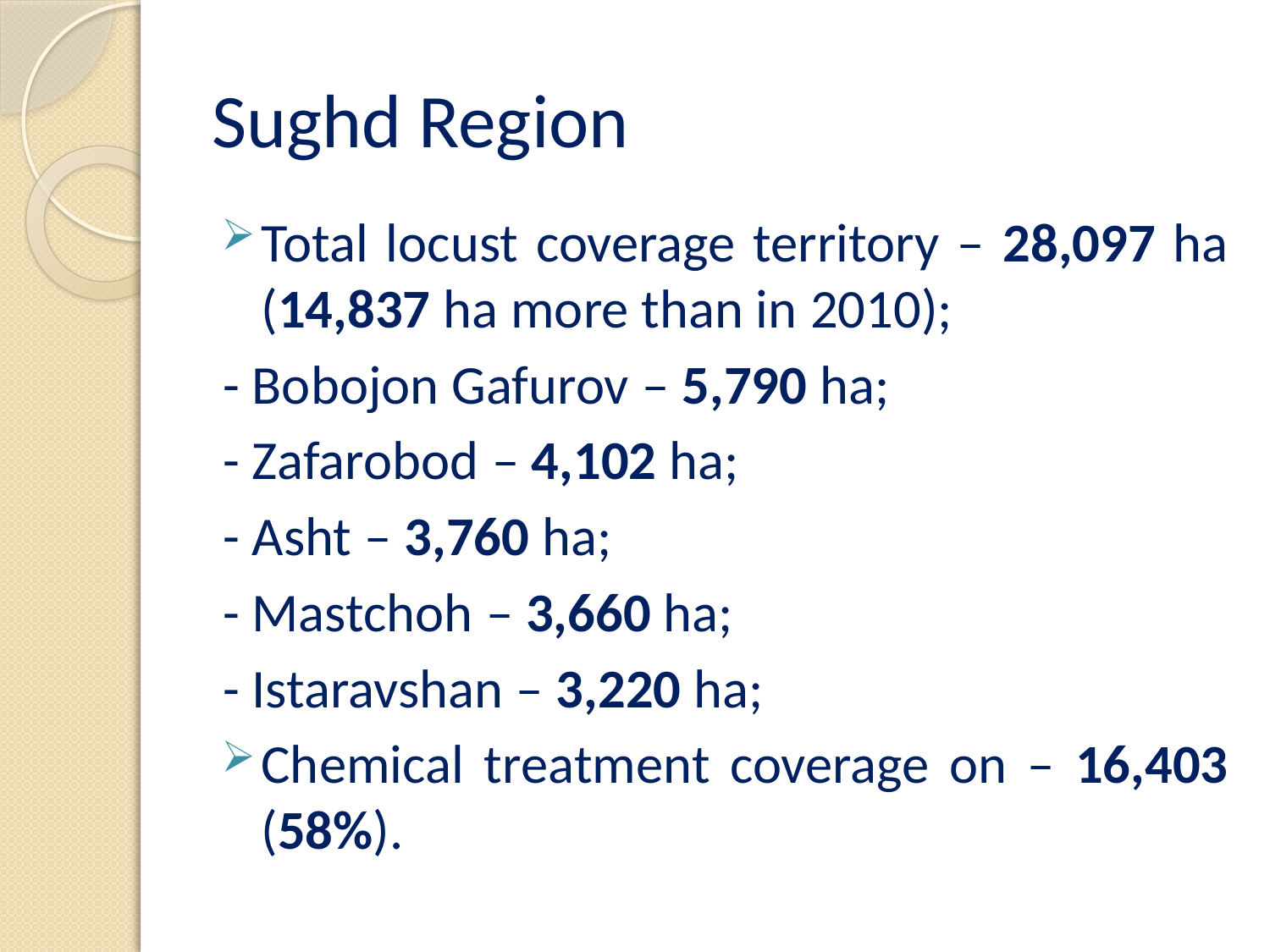

# Sughd Region
Total locust coverage territory – 28,097 ha (14,837 ha more than in 2010);
- Bobojon Gafurov – 5,790 ha;
- Zafarobod – 4,102 ha;
- Asht – 3,760 ha;
- Mastchoh – 3,660 ha;
- Istaravshan – 3,220 ha;
Chemical treatment coverage on – 16,403 (58%).